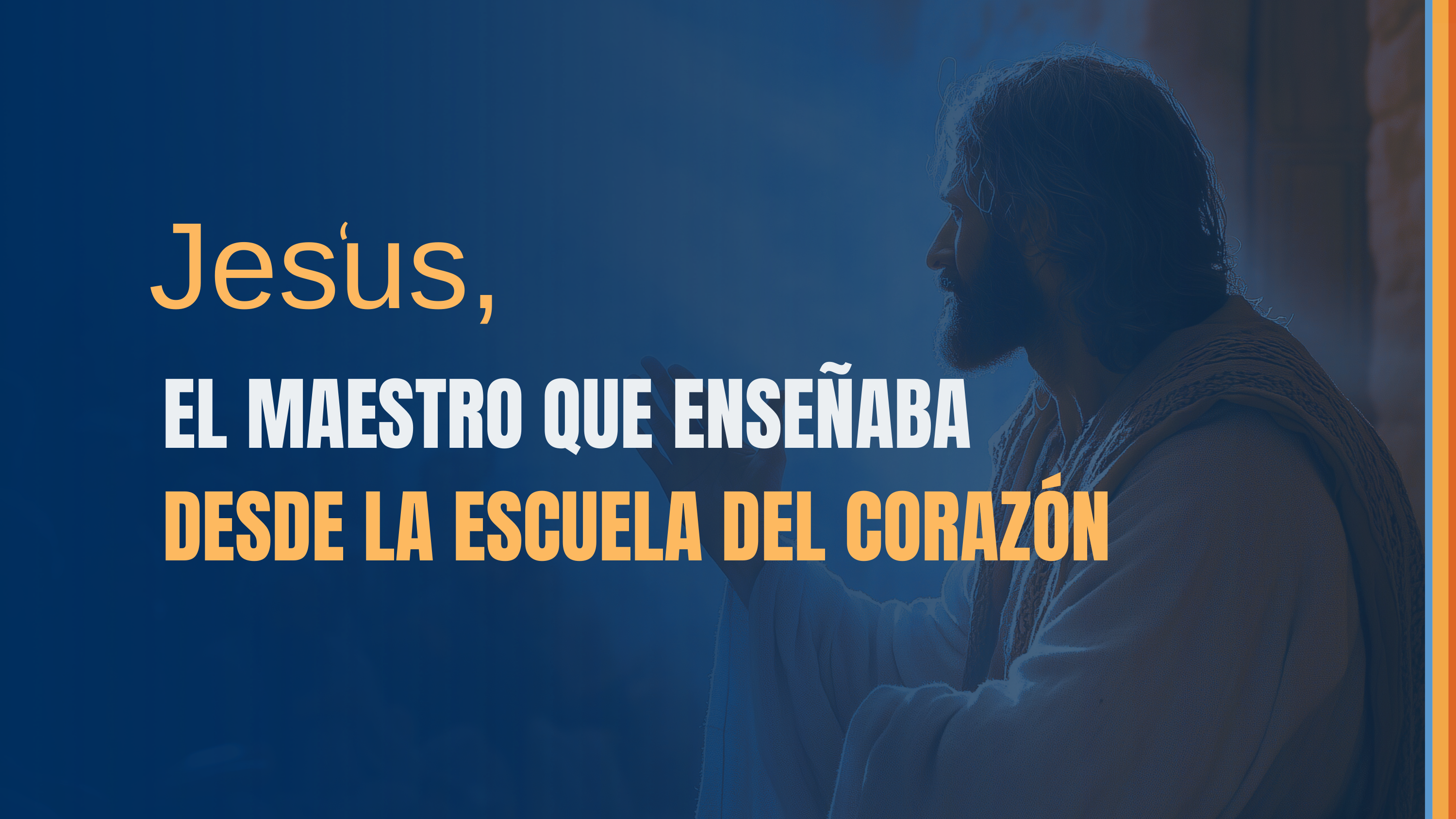

Jesus,
‘
EL MAESTRO QUE ENSEÑABA
DESDE LA ESCUELA DEL CORAZÓN